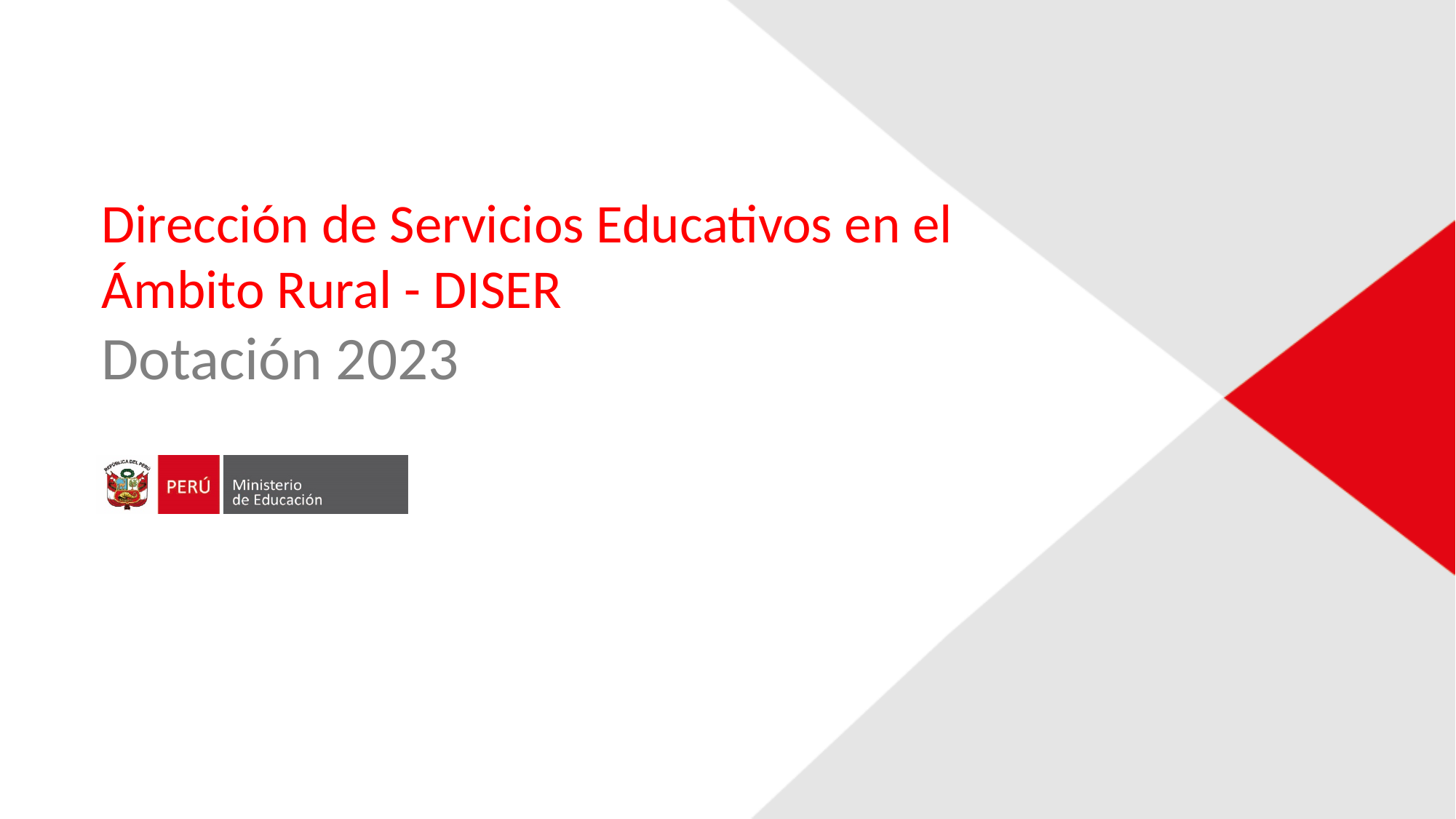

Dirección de Servicios Educativos en el Ámbito Rural - DISER
Dotación 2023